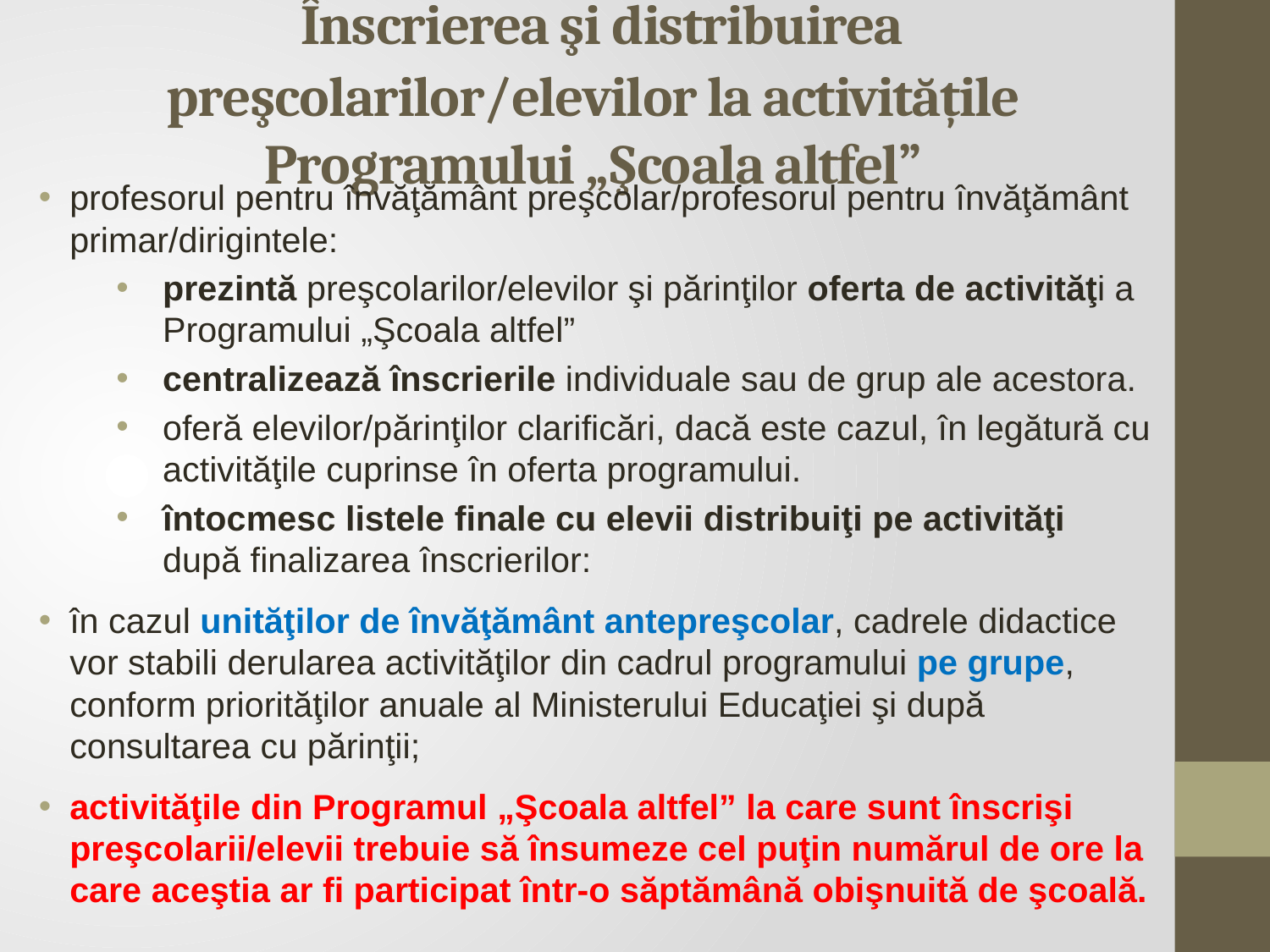

# Înscrierea şi distribuirea preşcolarilor/elevilor la activităţile Programului „Şcoala altfel”
profesorul pentru învăţământ preşcolar/profesorul pentru învăţământ primar/dirigintele:
prezintă preşcolarilor/elevilor şi părinţilor oferta de activităţi a Programului „Şcoala altfel”
centralizează înscrierile individuale sau de grup ale acestora.
oferă elevilor/părinţilor clarificări, dacă este cazul, în legătură cu activităţile cuprinse în oferta programului.
întocmesc listele finale cu elevii distribuiţi pe activităţi după finalizarea înscrierilor:
în cazul unităţilor de învăţământ antepreşcolar, cadrele didactice vor stabili derularea activităţilor din cadrul programului pe grupe, conform priorităţilor anuale al Ministerului Educaţiei şi după consultarea cu părinţii;
activităţile din Programul „Şcoala altfel” la care sunt înscrişi preşcolarii/elevii trebuie să însumeze cel puţin numărul de ore la care aceştia ar fi participat într-o săptămână obişnuită de şcoală.